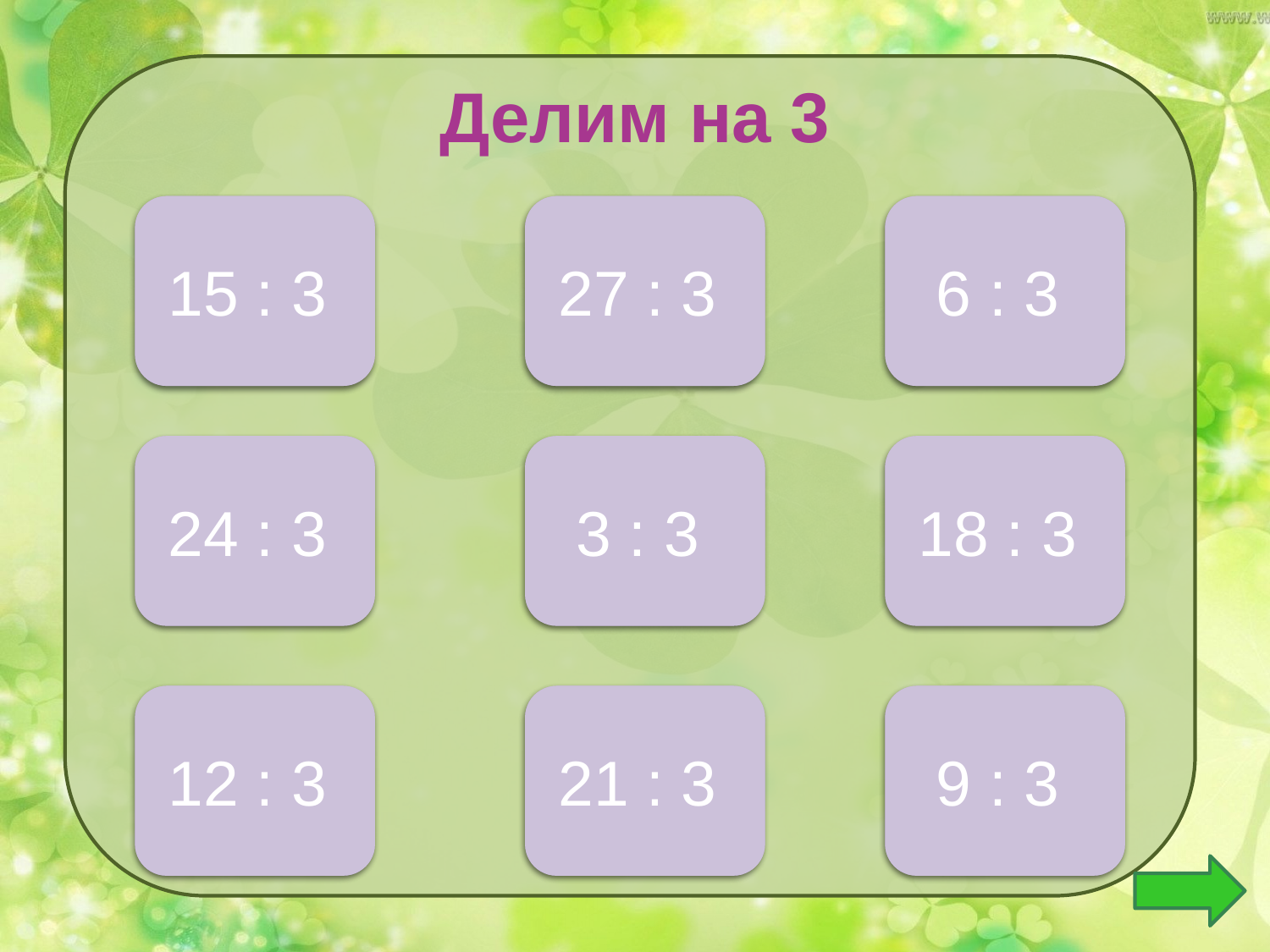

Делим на 3
5
15 : 3

9
27 : 3

2
6 : 3

8
24 : 3

1
3 : 3

6
18 : 3

4
12 : 3

7
21 : 3

3
9 : 3